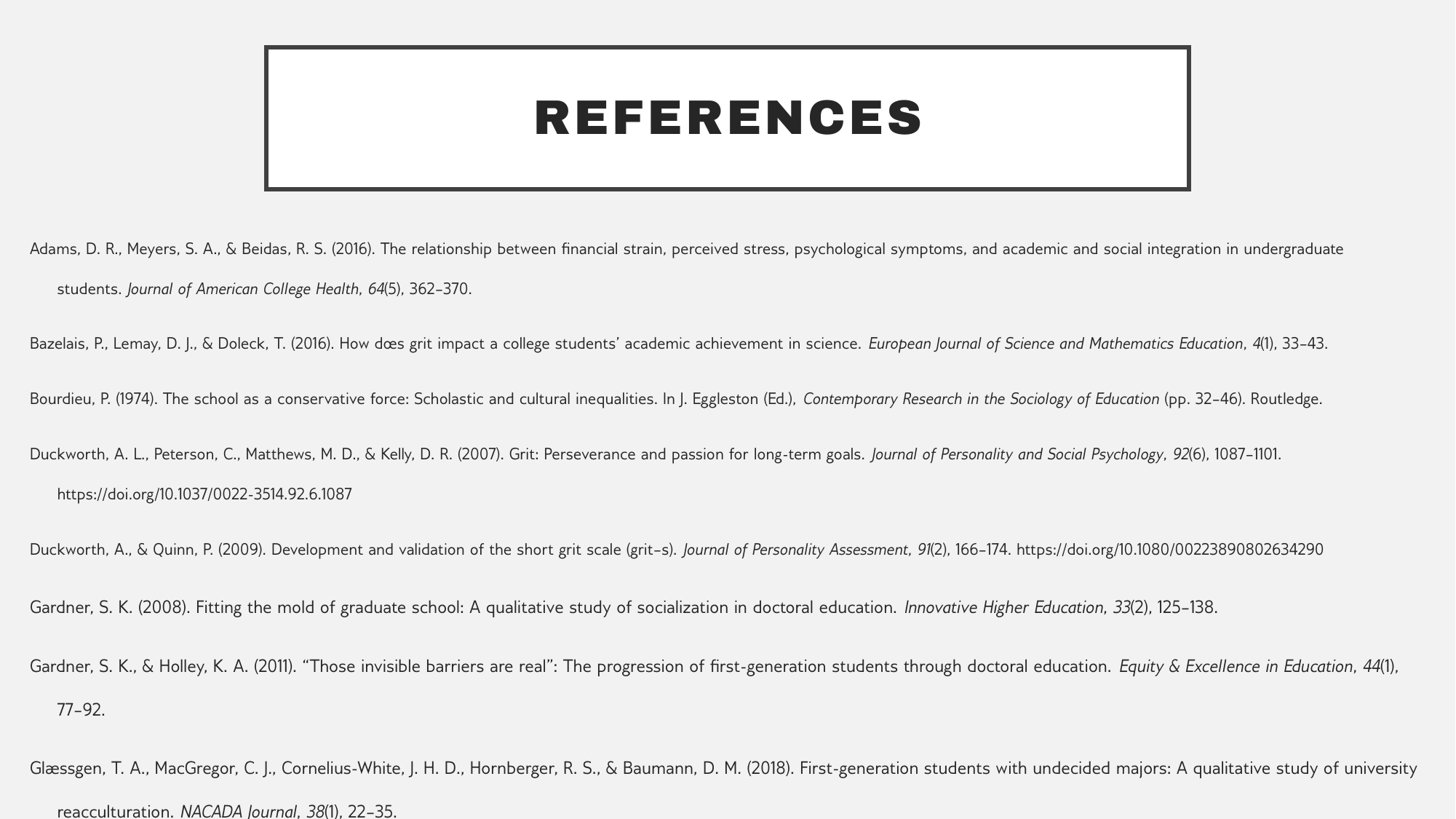

# references
Adams, D. R., Meyers, S. A., & Beidas, R. S. (2016). The relationship between financial strain, perceived stress, psychological symptoms, and academic and social integration in undergraduate students. Journal of American College Health, 64(5), 362–370.
Bazelais, P., Lemay, D. J., & Doleck, T. (2016). How does grit impact a college students’ academic achievement in science. European Journal of Science and Mathematics Education, 4(1), 33–43.
Bourdieu, P. (1974). The school as a conservative force: Scholastic and cultural inequalities. In J. Eggleston (Ed.), Contemporary Research in the Sociology of Education (pp. 32–46). Routledge.
Duckworth, A. L., Peterson, C., Matthews, M. D., & Kelly, D. R. (2007). Grit: Perseverance and passion for long-term goals. Journal of Personality and Social Psychology, 92(6), 1087–1101. https://doi.org/10.1037/0022-3514.92.6.1087
Duckworth, A., & Quinn, P. (2009). Development and validation of the short grit scale (grit–s). Journal of Personality Assessment, 91(2), 166–174. https://doi.org/10.1080/00223890802634290
Gardner, S. K. (2008). Fitting the mold of graduate school: A qualitative study of socialization in doctoral education. Innovative Higher Education, 33(2), 125–138.
Gardner, S. K., & Holley, K. A. (2011). “Those invisible barriers are real”: The progression of first-generation students through doctoral education. Equity & Excellence in Education, 44(1), 77–92.
Glaessgen, T. A., MacGregor, C. J., Cornelius-White, J. H. D., Hornberger, R. S., & Baumann, D. M. (2018). First-generation students with undecided majors: A qualitative study of university reacculturation. NACADA Journal, 38(1), 22–35.